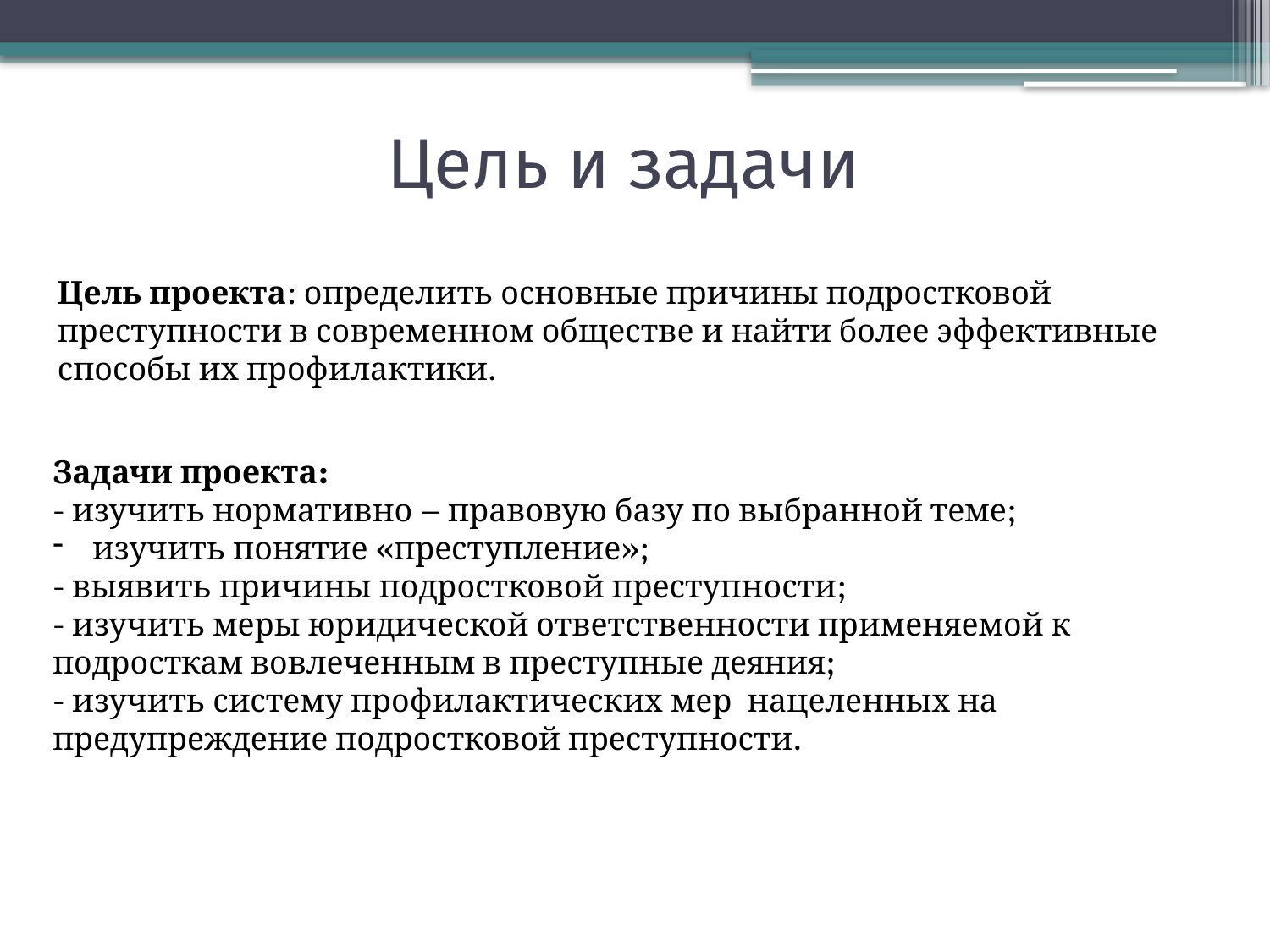

# Цель и задачи
Цель проекта: определить основные причины подростковой преступности в современном обществе и найти более эффективные способы их профилактики.
Задачи проекта:
- изучить нормативно – правовую базу по выбранной теме;
изучить понятие «преступление»;
- выявить причины подростковой преступности;
- изучить меры юридической ответственности применяемой к подросткам вовлеченным в преступные деяния;
- изучить систему профилактических мер  нацеленных на предупреждение подростковой преступности.